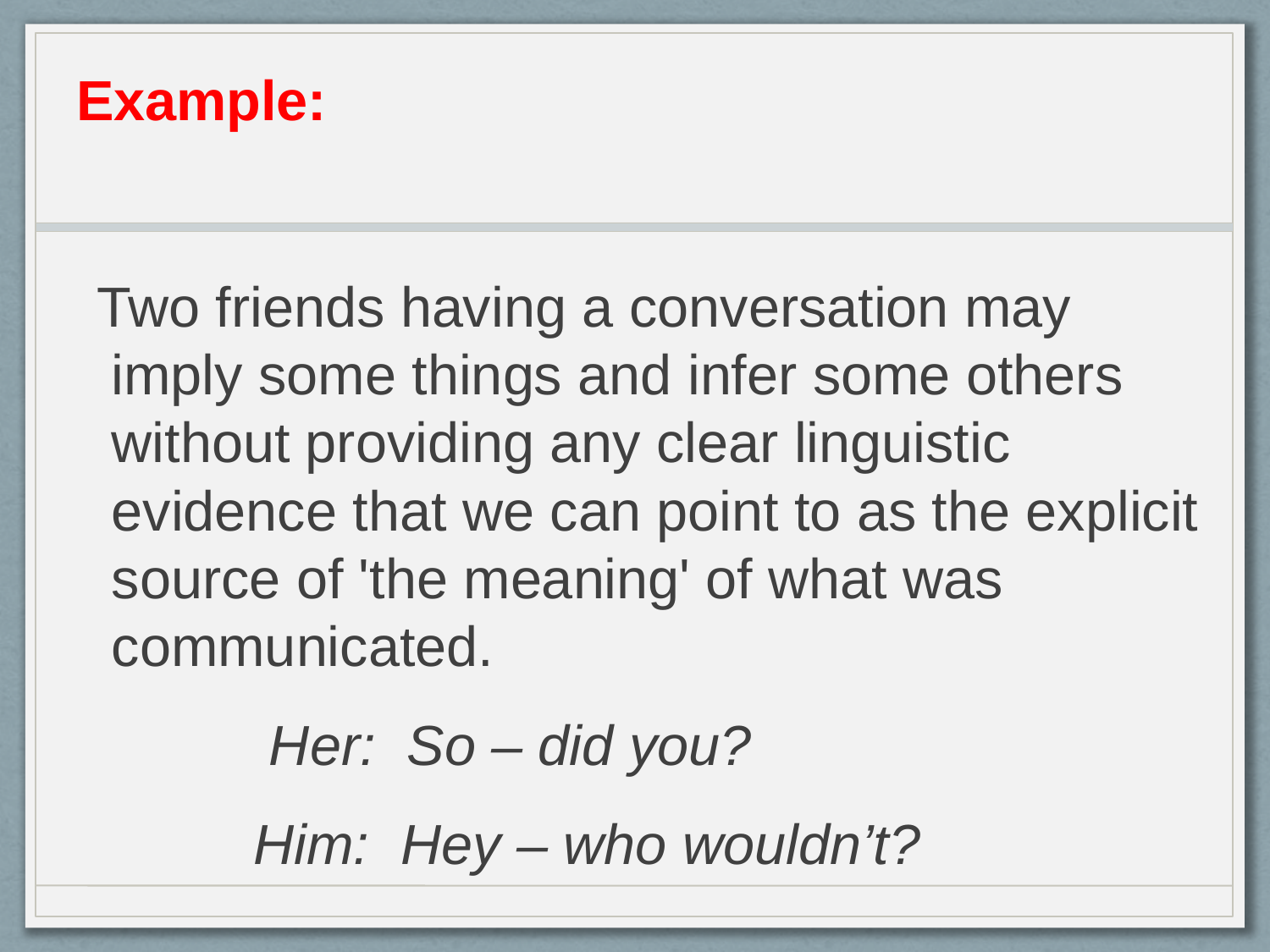

# Example:
   Two friends having a conversation may imply some things and infer some others without providing any clear linguistic evidence that we can point to as the explicit source of 'the meaning' of what was communicated.
             Her:  So – did you?
            Him:  Hey – who wouldn’t?